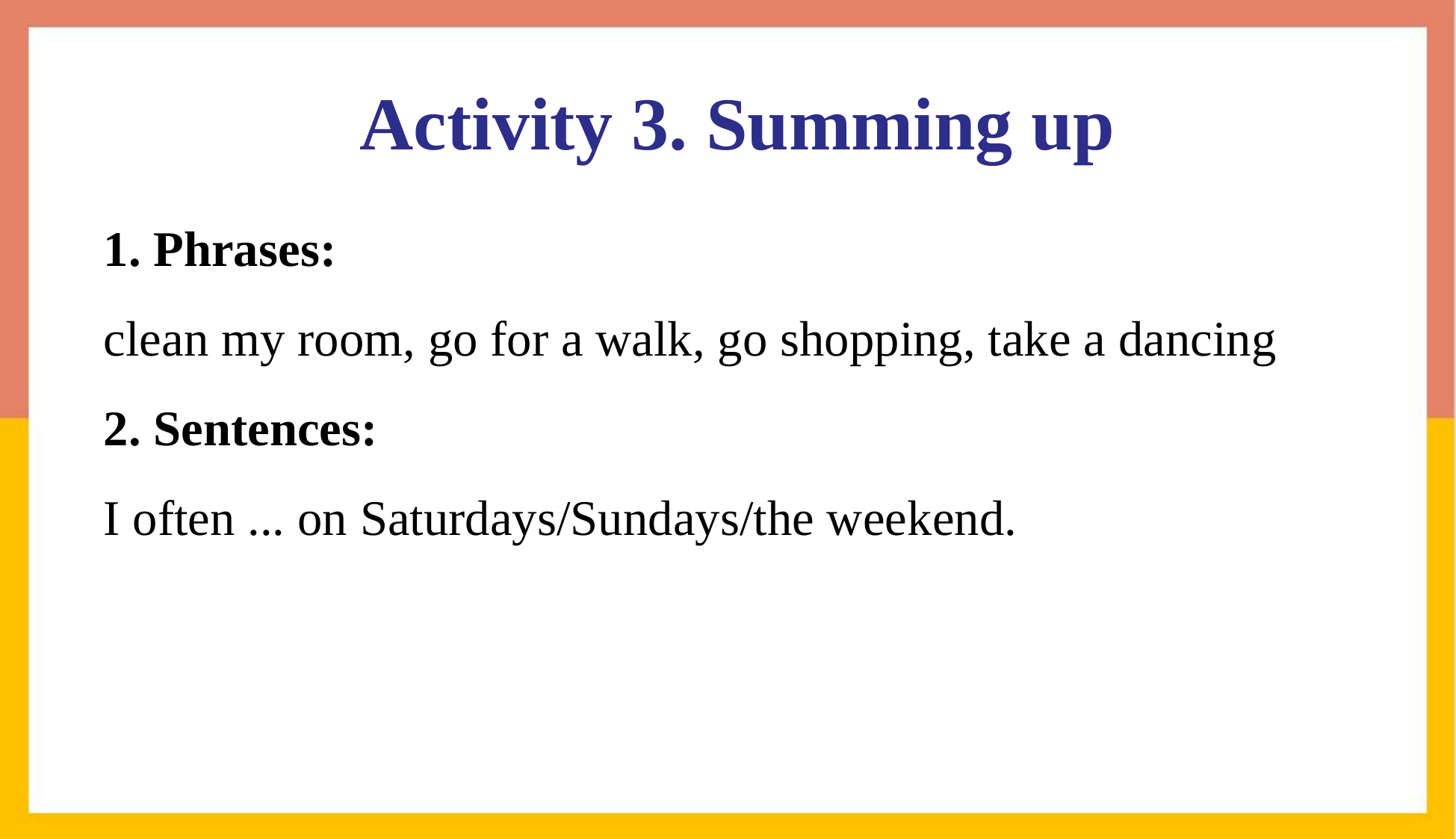

# Activity 3. Summing up
1. Phrases:
clean my room, go for a walk, go shopping, take a dancing
2. Sentences:
I often ... on Saturdays/Sundays/the weekend.